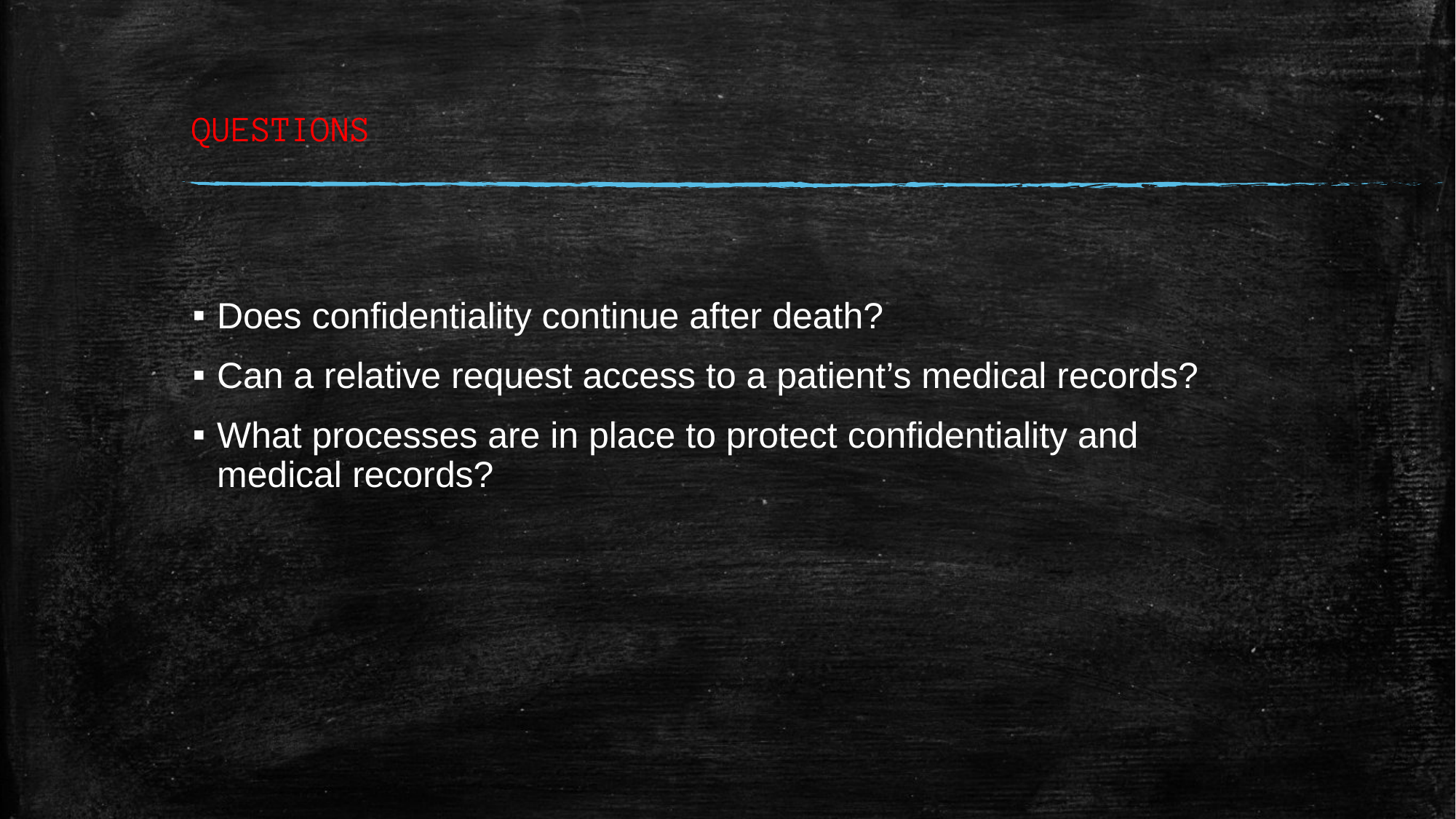

# QUESTIONS

Does confidentiality continue after death?
Can a relative request access to a patient’s medical records?
What processes are in place to protect confidentiality and medical records?